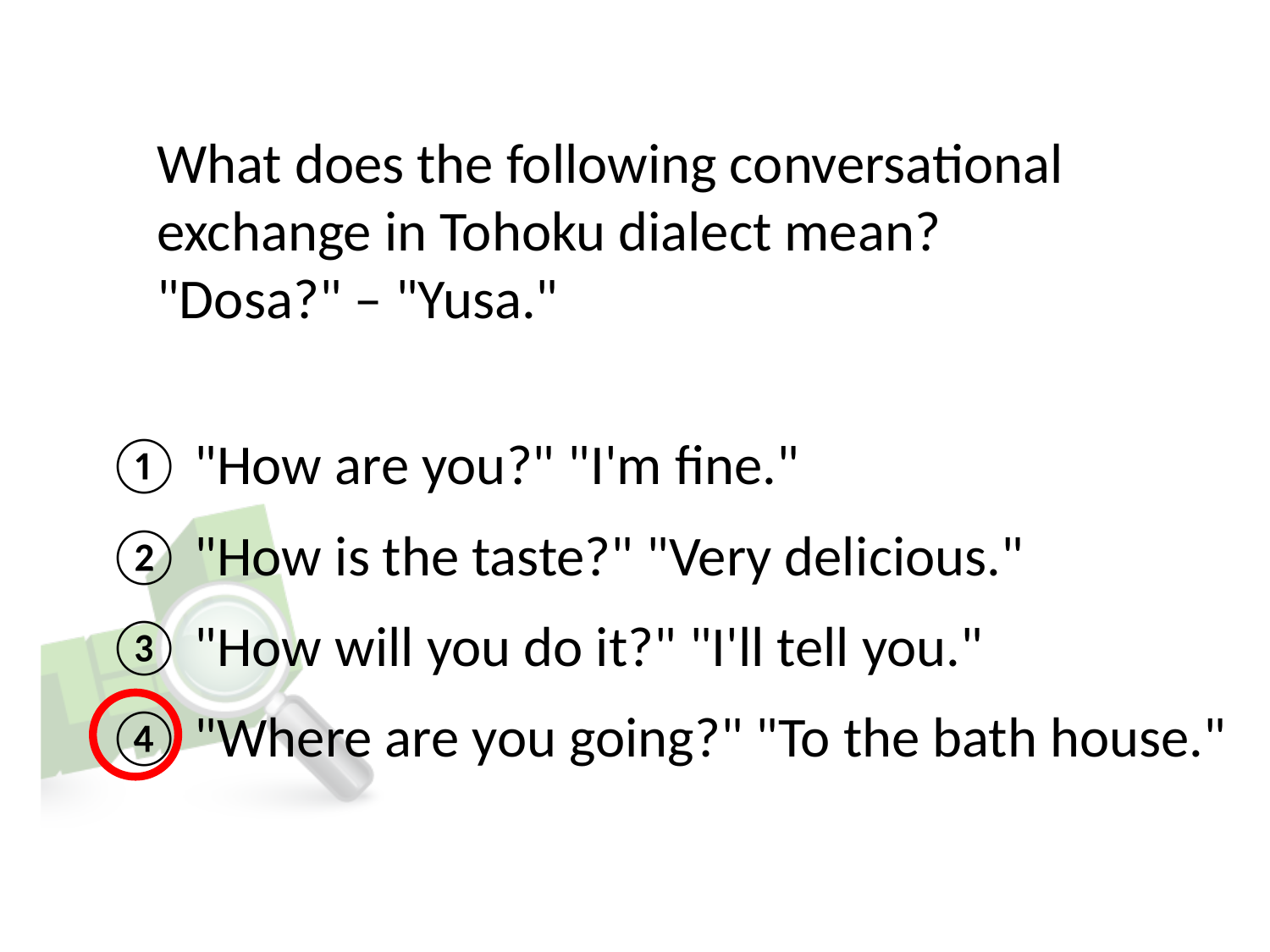

# What does the following conversational exchange in Tohoku dialect mean? "Dosa?" – "Yusa."
① "How are you?" "I'm fine."
② "How is the taste?" "Very delicious."
③ "How will you do it?" "I'll tell you."
④ "Where are you going?" "To the bath house."